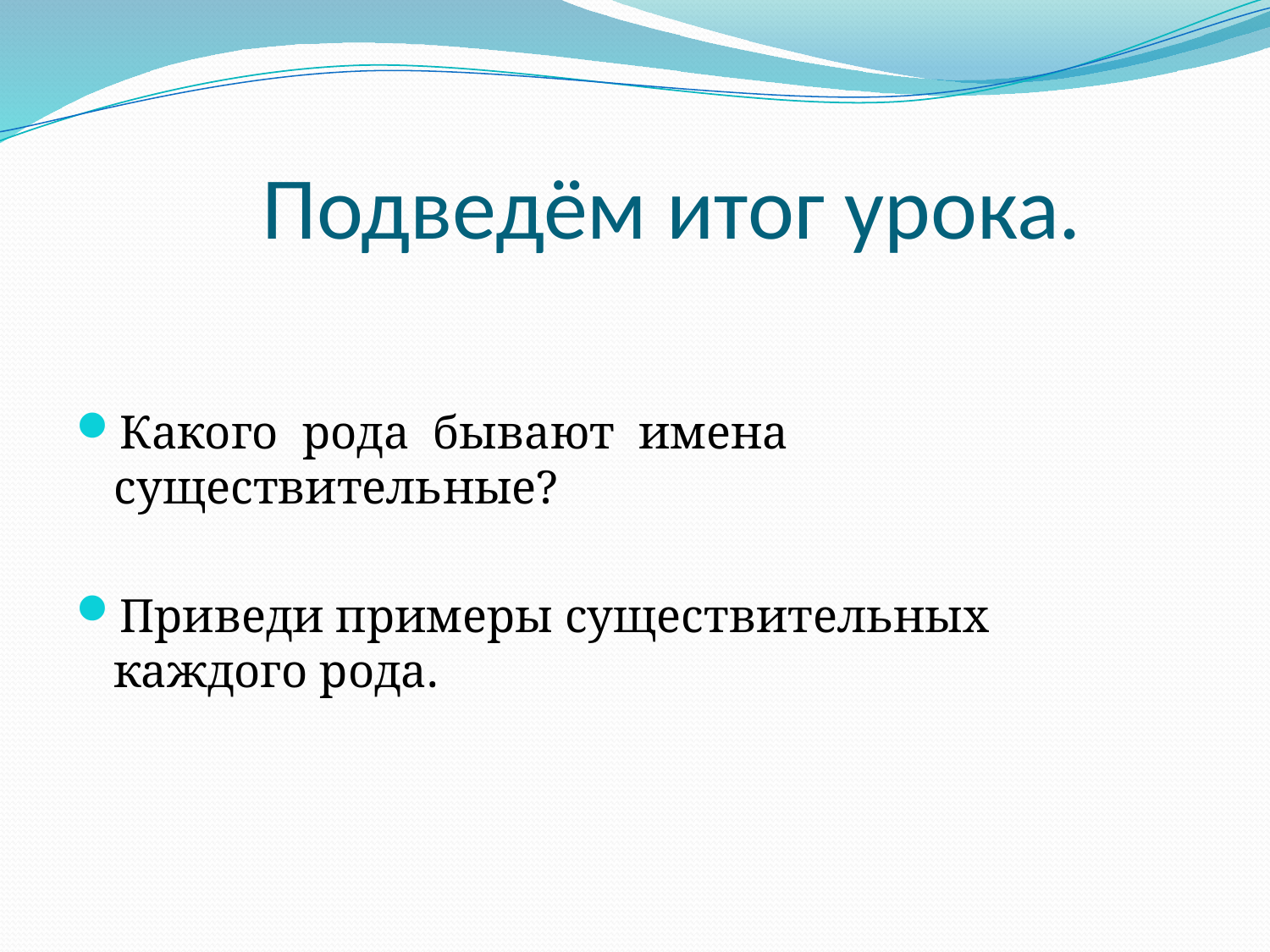

# Подведём итог урока.

Какого  рода  бывают  имена  существительные?

Приведи примеры существительных каждого рода.